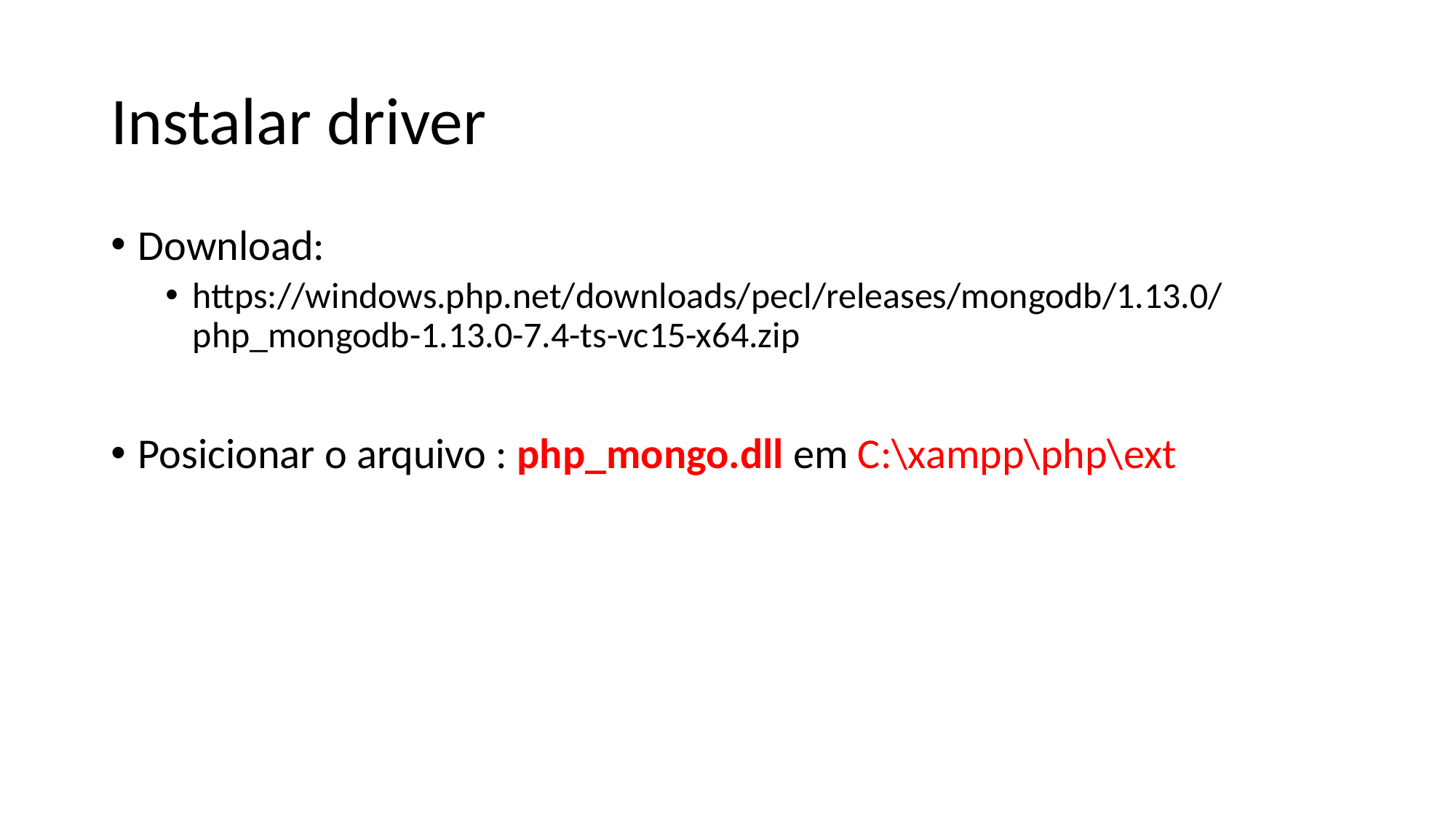

# Instalar driver
Download:
https://windows.php.net/downloads/pecl/releases/mongodb/1.13.0/php_mongodb-1.13.0-7.4-ts-vc15-x64.zip

Posicionar o arquivo : php_mongo.dll em C:\xampp\php\ext